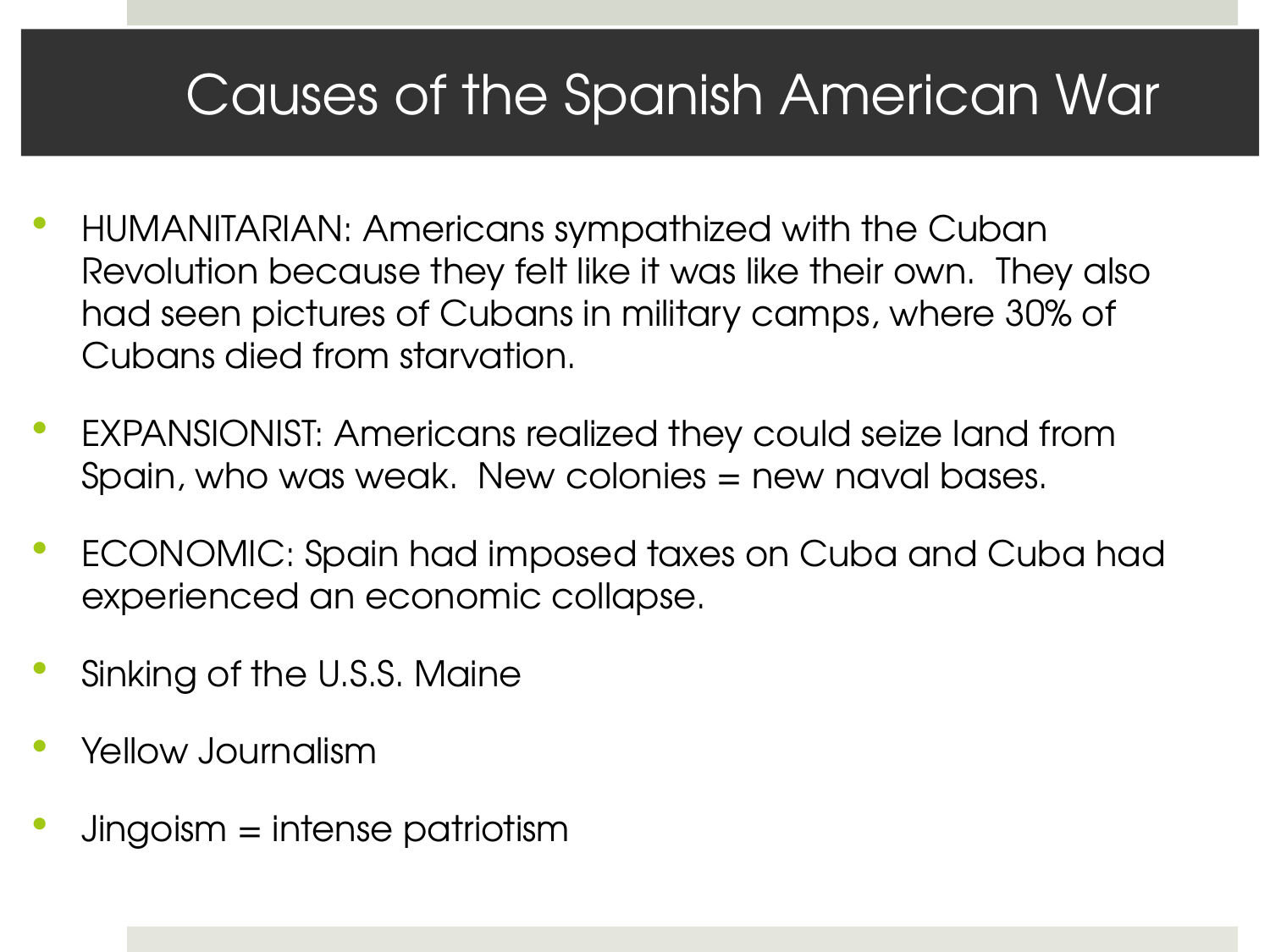

# Causes of the Spanish American War
HUMANITARIAN: Americans sympathized with the Cuban Revolution because they felt like it was like their own.  They also had seen pictures of Cubans in military camps, where 30% of Cubans died from starvation.
EXPANSIONIST: Americans realized they could seize land from Spain, who was weak.  New colonies = new naval bases.
ECONOMIC: Spain had imposed taxes on Cuba and Cuba had experienced an economic collapse.
Sinking of the U.S.S. Maine
Yellow Journalism
Jingoism = intense patriotism